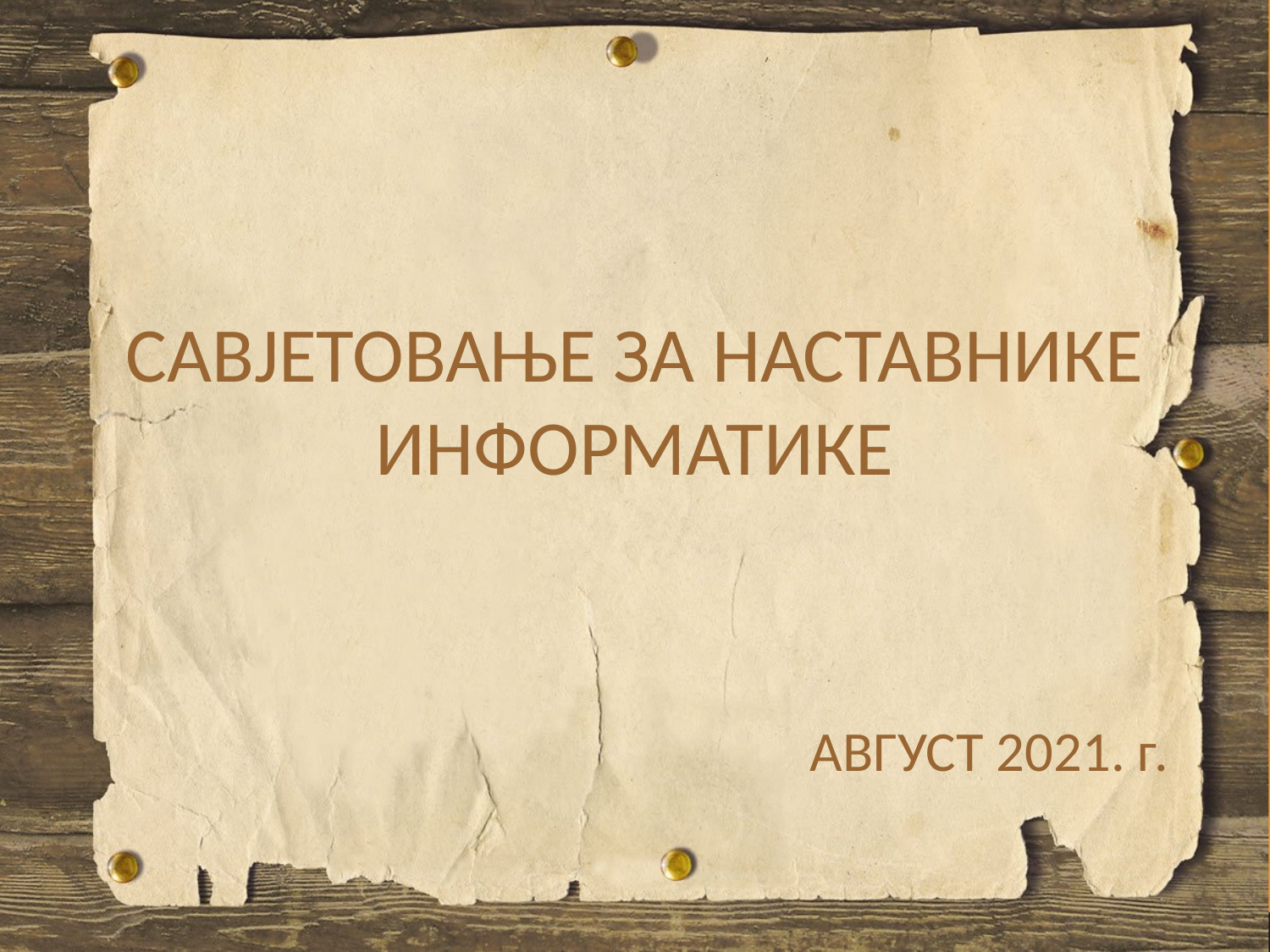

# САВЈЕТОВАЊЕ ЗА НАСТАВНИКЕ ИНФОРМАТИКЕ
АВГУСТ 2021. г.